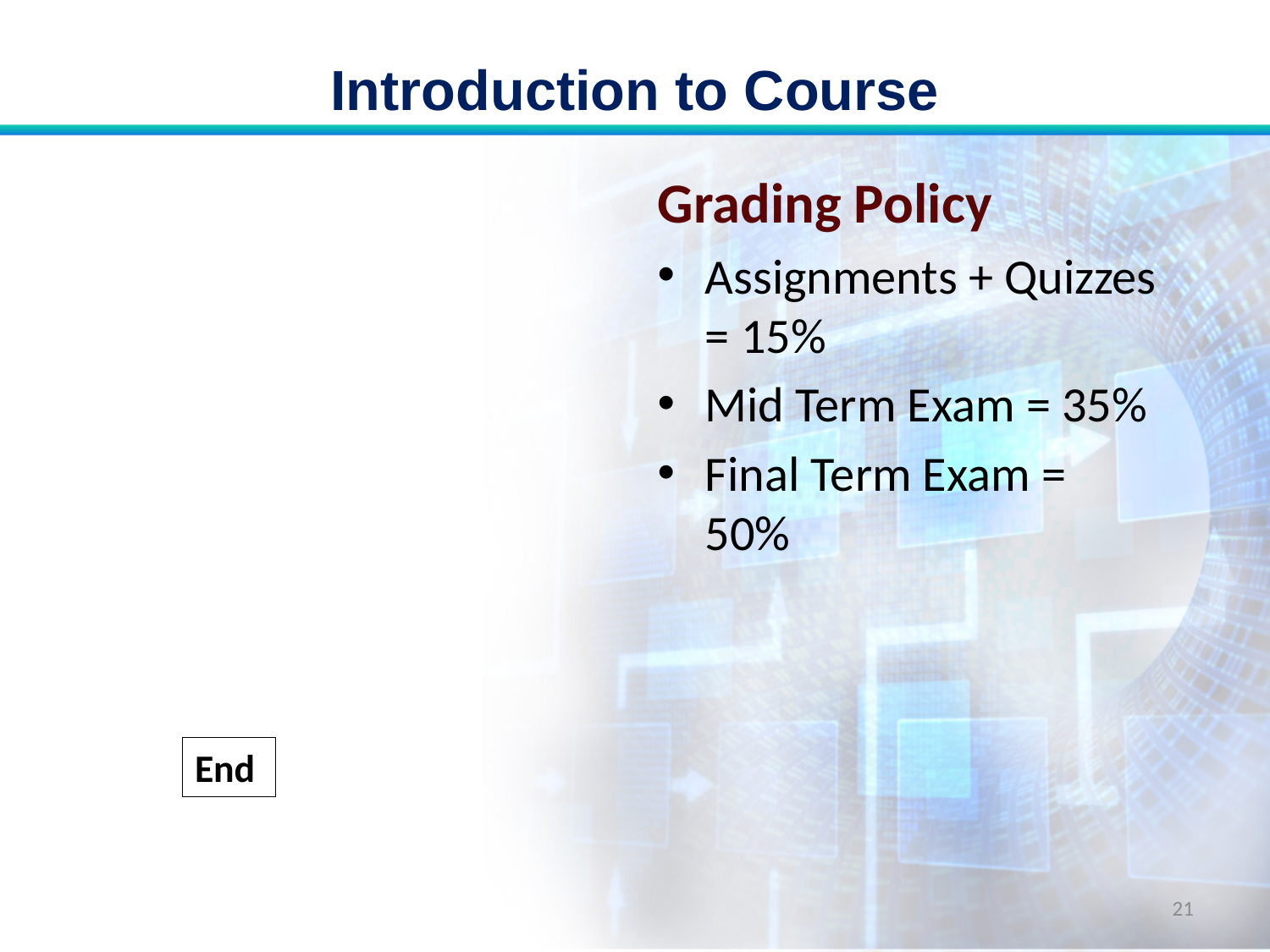

# Introduction to Course
Grading Policy
Assignments + Quizzes = 15%
Mid Term Exam = 35%
Final Term Exam = 50%

End
21